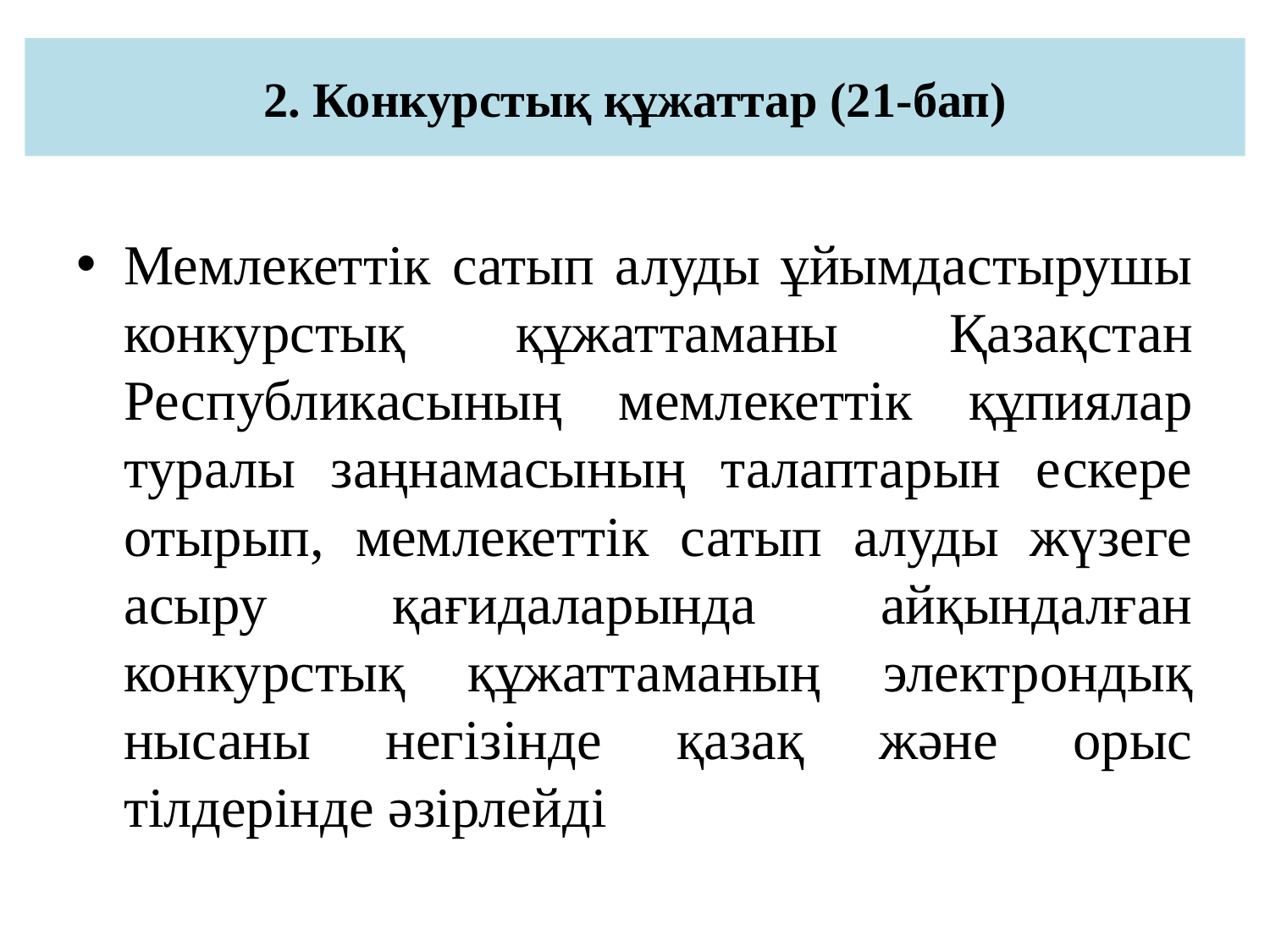

# 2. Конкурстық құжаттар (21-бап)
Мемлекеттік сатып алуды ұйымдастырушы конкурстық құжаттаманы Қазақстан Республикасының мемлекеттік құпиялар туралы заңнамасының талаптарын ескере отырып, мемлекеттік сатып алуды жүзеге асыру қағидаларында айқындалған конкурстық құжаттаманың электрондық нысаны негізінде қазақ және орыс тілдерінде әзірлейді